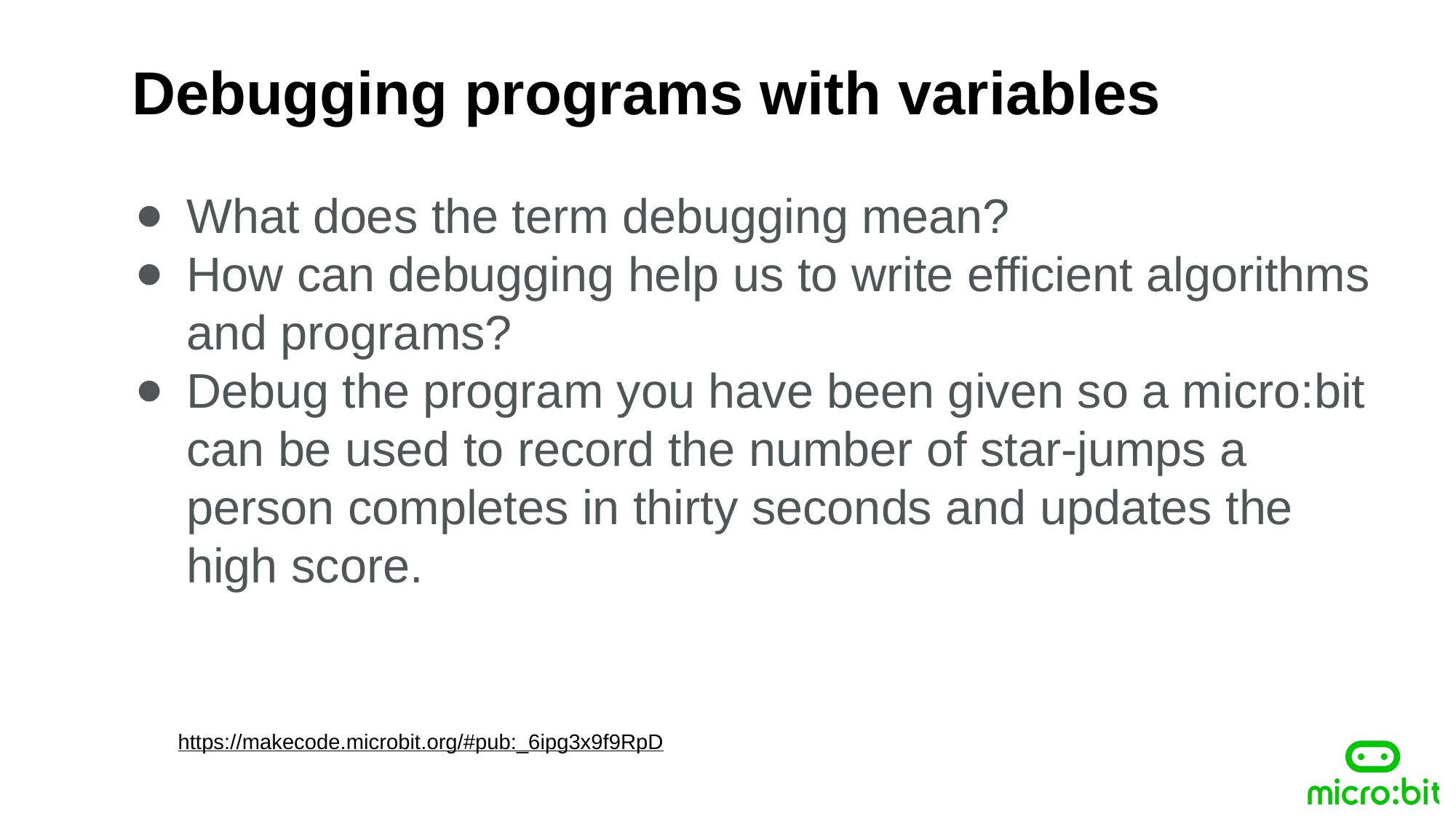

Debugging programs with variables

What does the term debugging mean?
How can debugging help us to write efficient algorithms and programs?
Debug the program you have been given so a micro:bit can be used to record the number of star-jumps a person completes in thirty seconds and updates the high score.

https://makecode.microbit.org/#pub:_6ipg3x9f9RpD